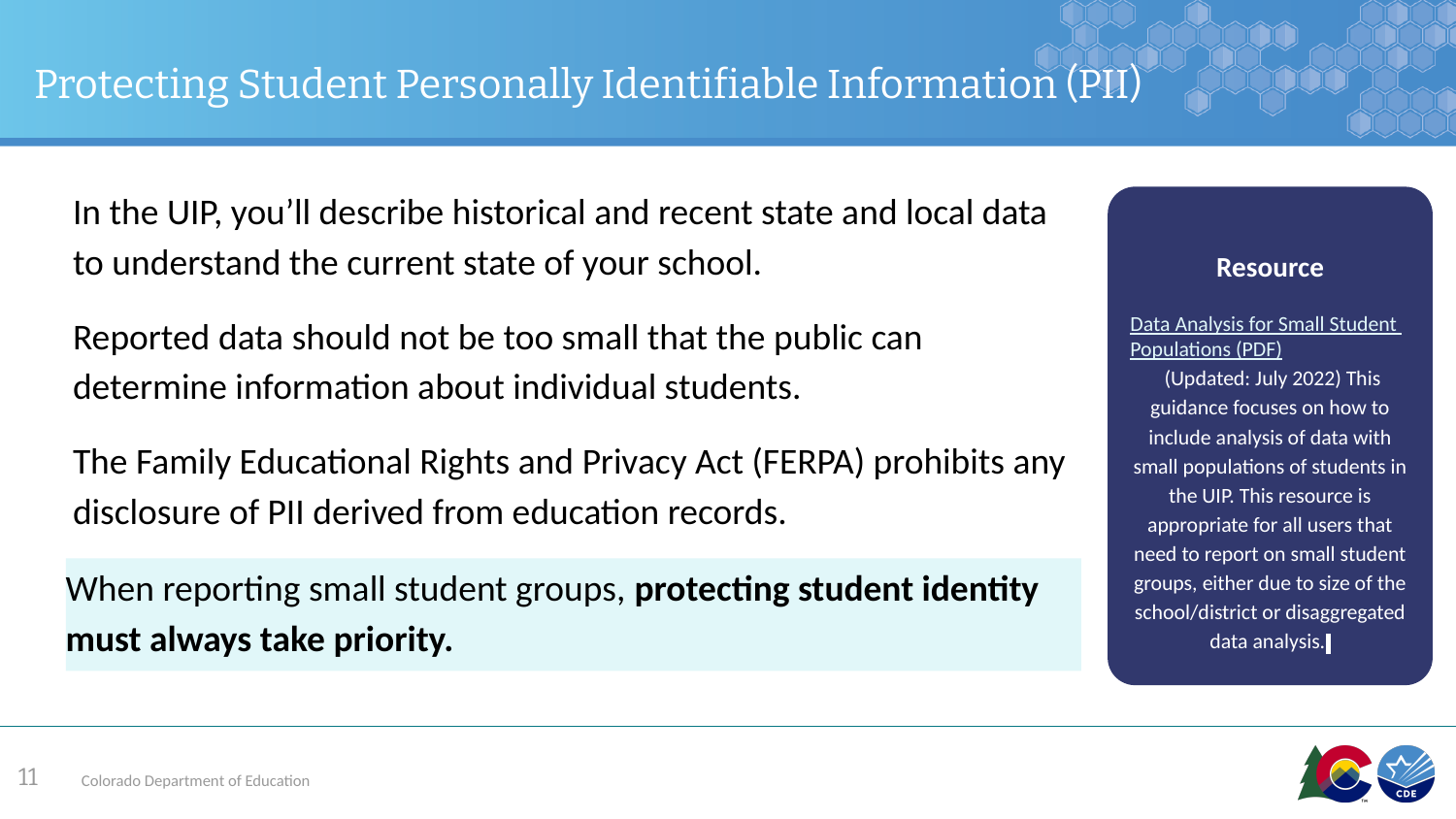

# Protecting Student Personally Identifiable Information (PII)
In the UIP, you’ll describe historical and recent state and local data to understand the current state of your school.
Reported data should not be too small that the public can determine information about individual students.
The Family Educational Rights and Privacy Act (FERPA) prohibits any disclosure of PII derived from education records.
Resource
Data Analysis for Small Student Populations (PDF) (Updated: July 2022) This guidance focuses on how to include analysis of data with small populations of students in the UIP. This resource is appropriate for all users that need to report on small student groups, either due to size of the school/district or disaggregated data analysis.
When reporting small student groups, protecting student identity must always take priority.
11